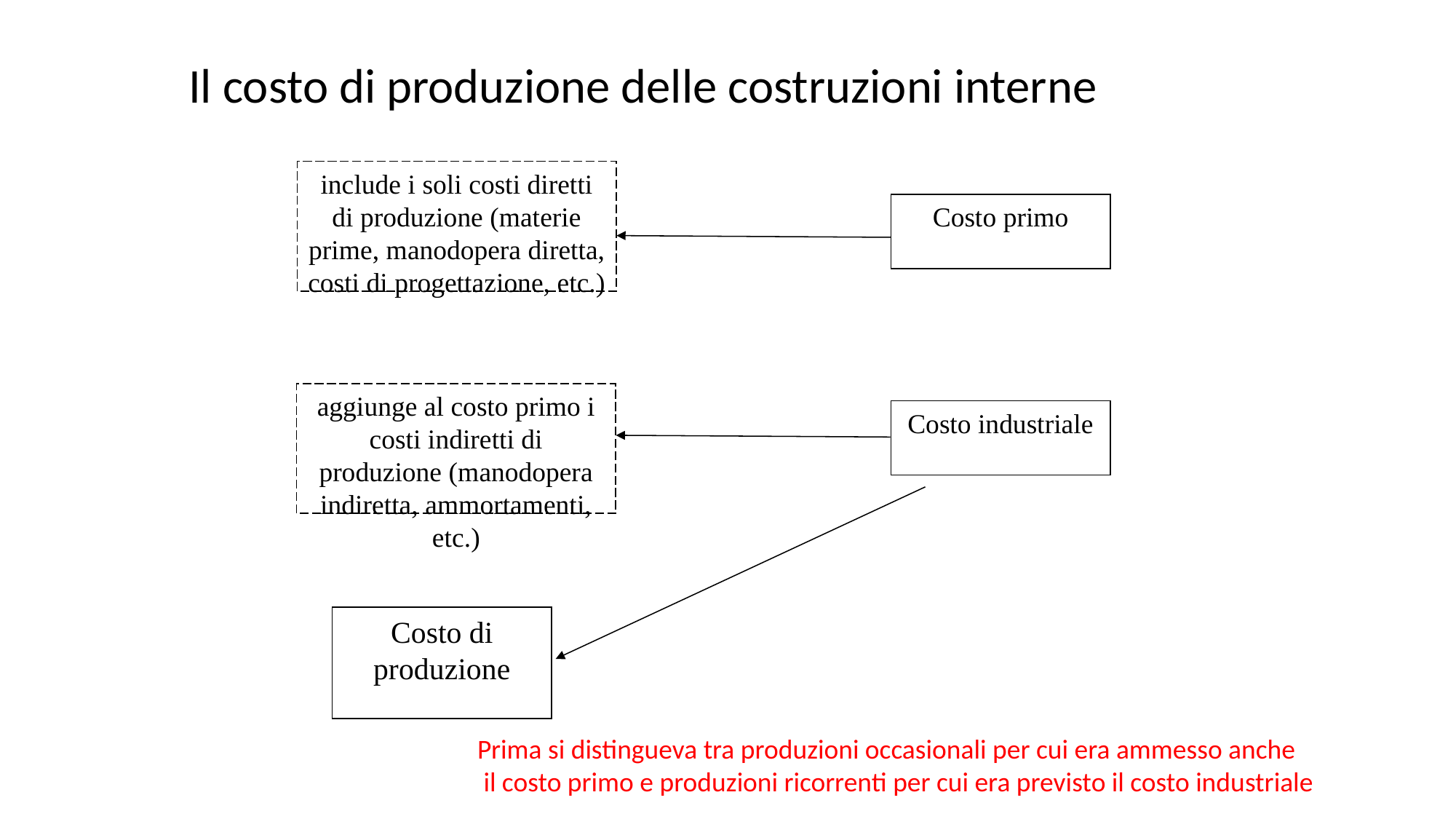

# Il costo di produzione delle costruzioni interne

include i soli costi diretti di produzione (materie prime, manodopera diretta, costi di progettazione, etc.)
Costo primo

aggiunge al costo primo i costi indiretti di produzione (manodopera indiretta, ammortamenti, etc.)
Costo industriale

Costo di produzione

Prima si distingueva tra produzioni occasionali per cui era ammesso anche
 il costo primo e produzioni ricorrenti per cui era previsto il costo industriale